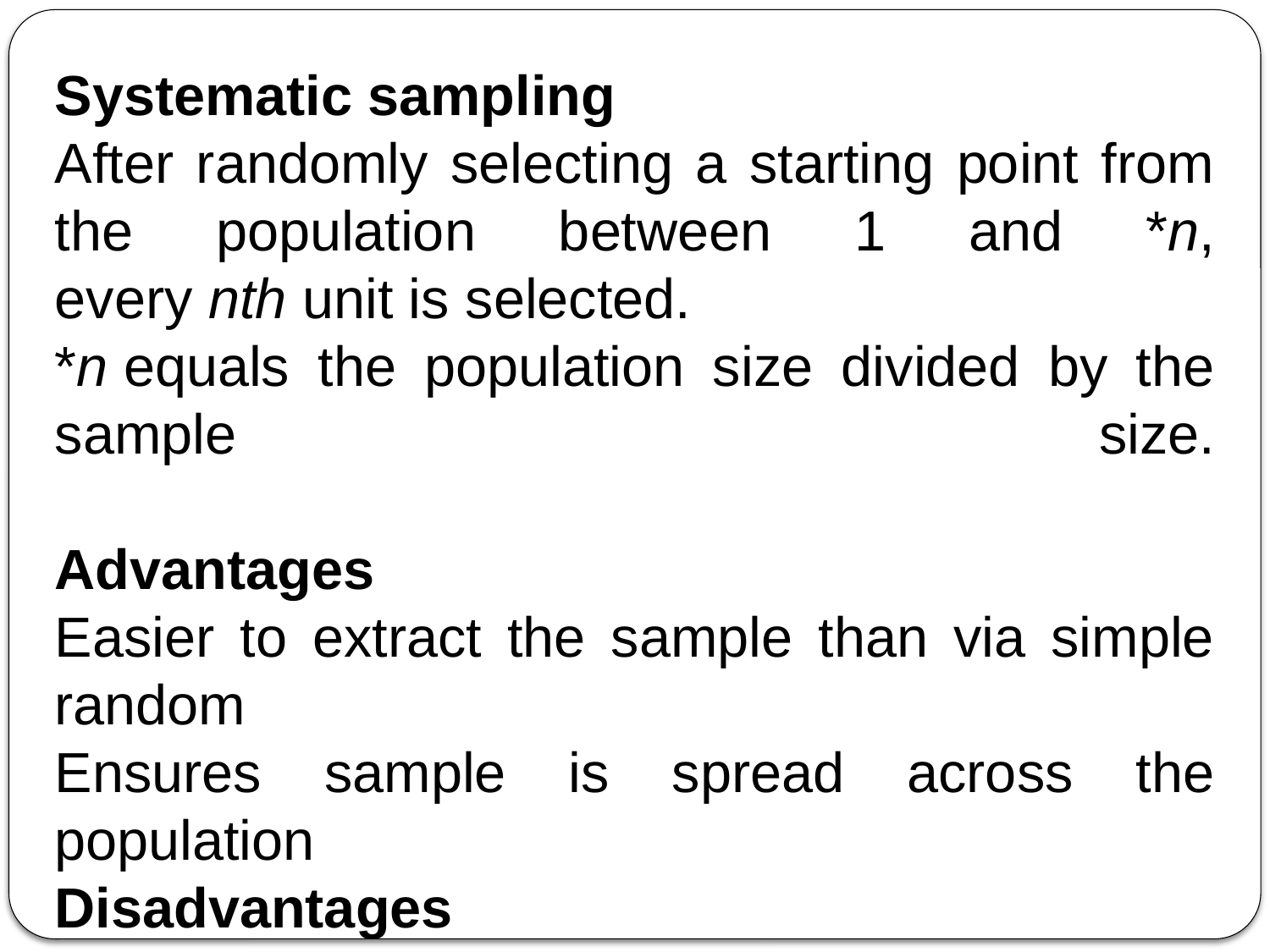

Systematic sampling
After randomly selecting a starting point from the population between 1 and *n, every nth unit is selected.
*n equals the population size divided by the sample size.
Advantages
Easier to extract the sample than via simple random
Ensures sample is spread across the population
Disadvantages
Can be costly and time-consuming if the sample is not conveniently located